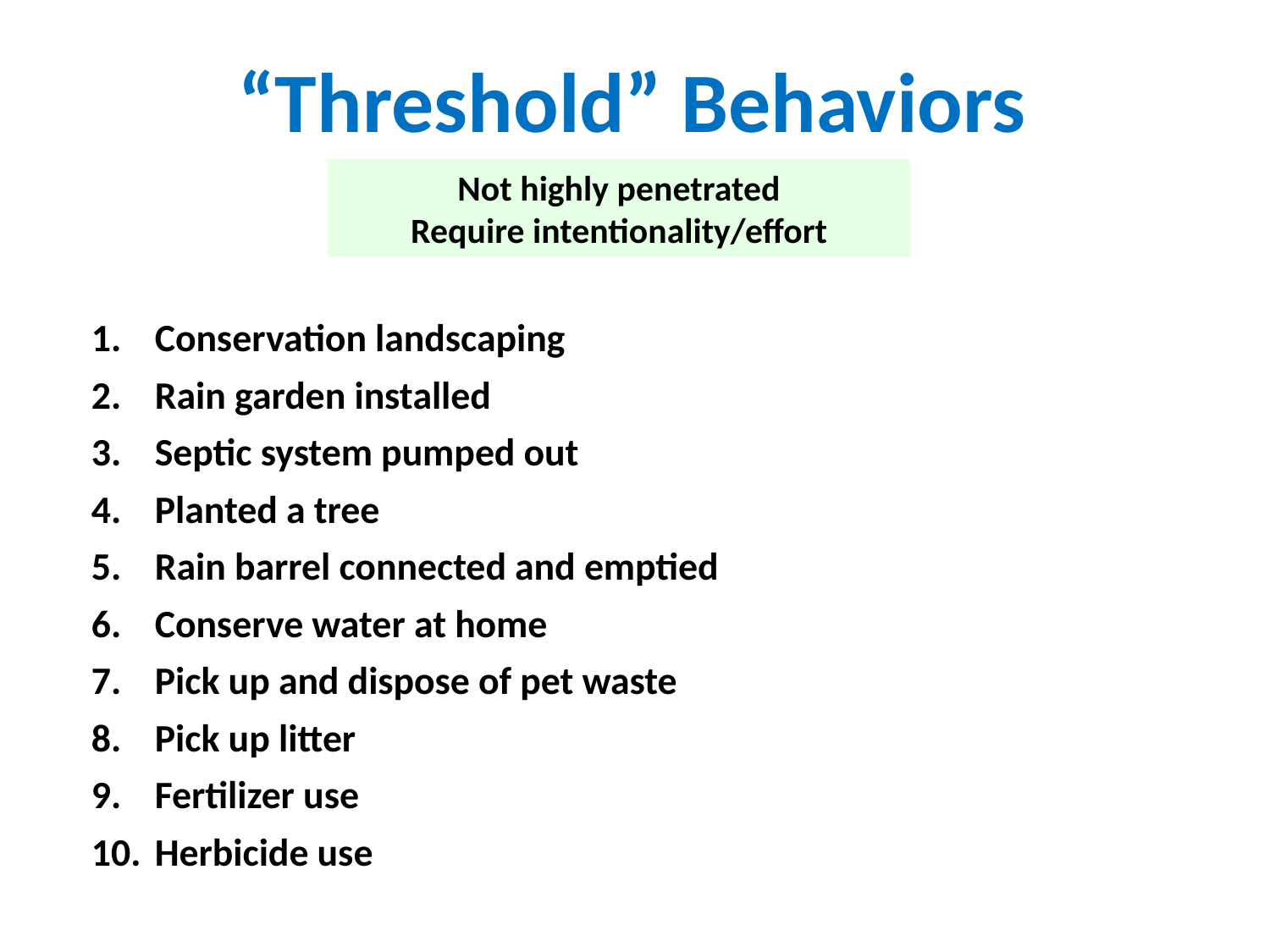

“Threshold” Behaviors
Not highly penetrated
Require intentionality/effort

Conservation landscaping
Rain garden installed
Septic system pumped out
Planted a tree
Rain barrel connected and emptied
Conserve water at home
Pick up and dispose of pet waste
Pick up litter
Fertilizer use
Herbicide use